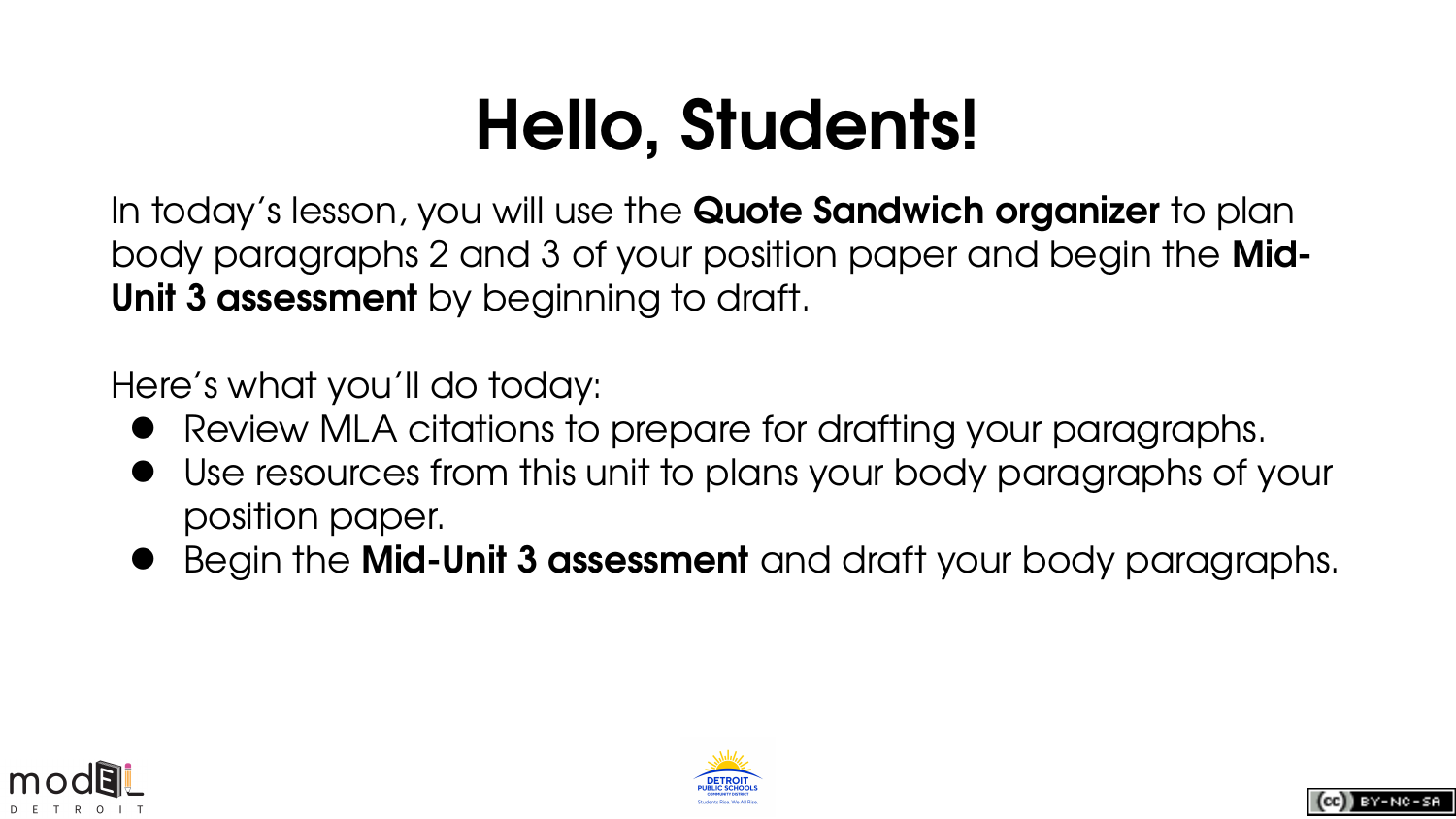

# Hello, Students!
In today’s lesson, you will use the Quote Sandwich organizer to plan body paragraphs 2 and 3 of your position paper and begin the Mid-Unit 3 assessment by beginning to draft.

Here’s what you’ll do today:
Review MLA citations to prepare for drafting your paragraphs.
Use resources from this unit to plans your body paragraphs of your position paper.
Begin the Mid-Unit 3 assessment and draft your body paragraphs.